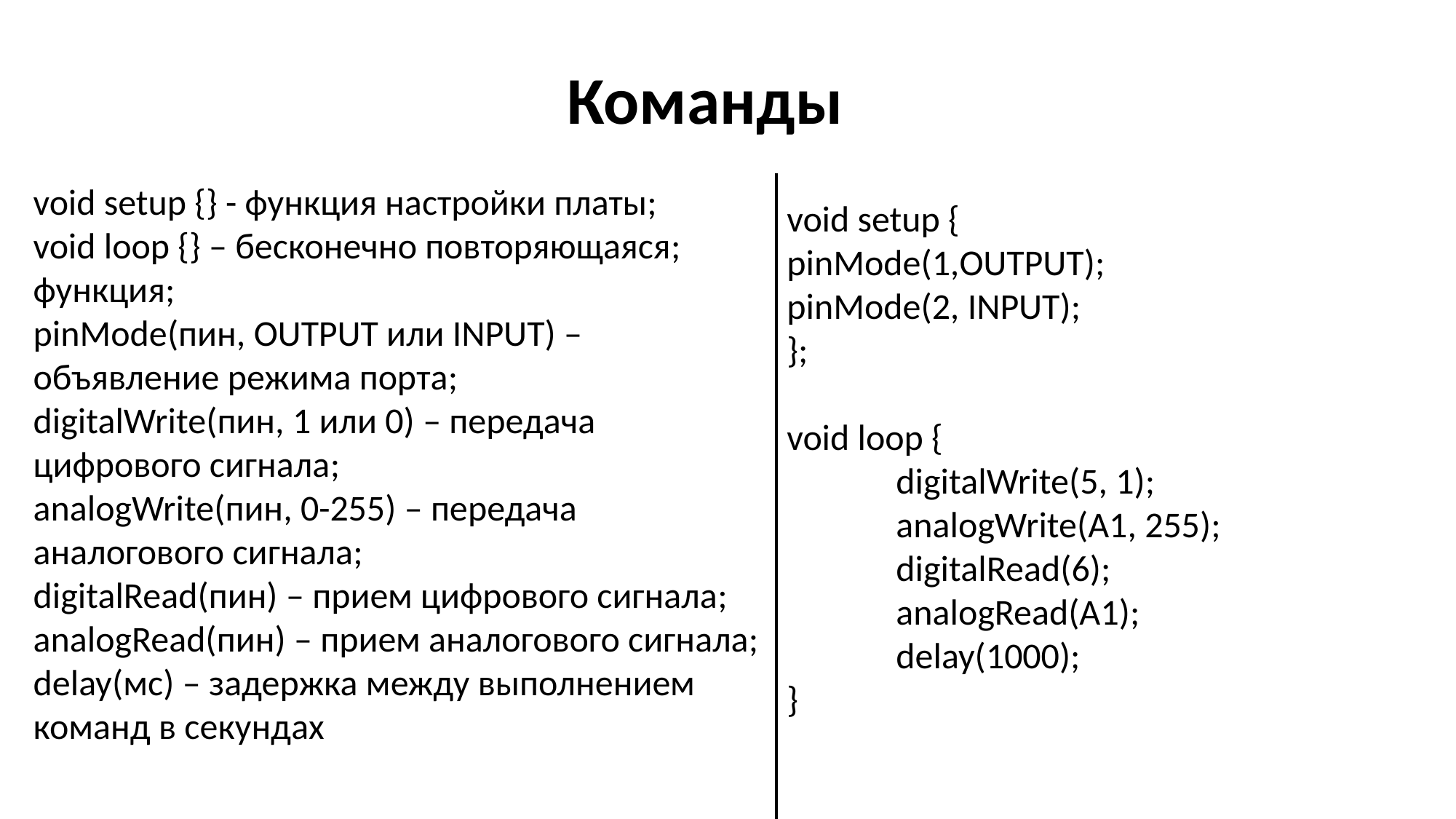

Команды
void setup {} - функция настройки платы;
void loop {} – бесконечно повторяющаяся; функция;
pinMode(пин, OUTPUT или INPUT) – объявление режима порта;
digitalWrite(пин, 1 или 0) – передача цифрового сигнала;
analogWrite(пин, 0-255) – передача аналогового сигнала;
digitalRead(пин) – прием цифрового сигнала;
analogRead(пин) – прием аналогового сигнала;
delay(мс) – задержка между выполнением команд в секундах

void setup {
pinMode(1,OUTPUT);
pinMode(2, INPUT);
};

void loop {
	digitalWrite(5, 1);
	analogWrite(A1, 255);
	digitalRead(6);
	analogRead(A1);
	delay(1000);
}